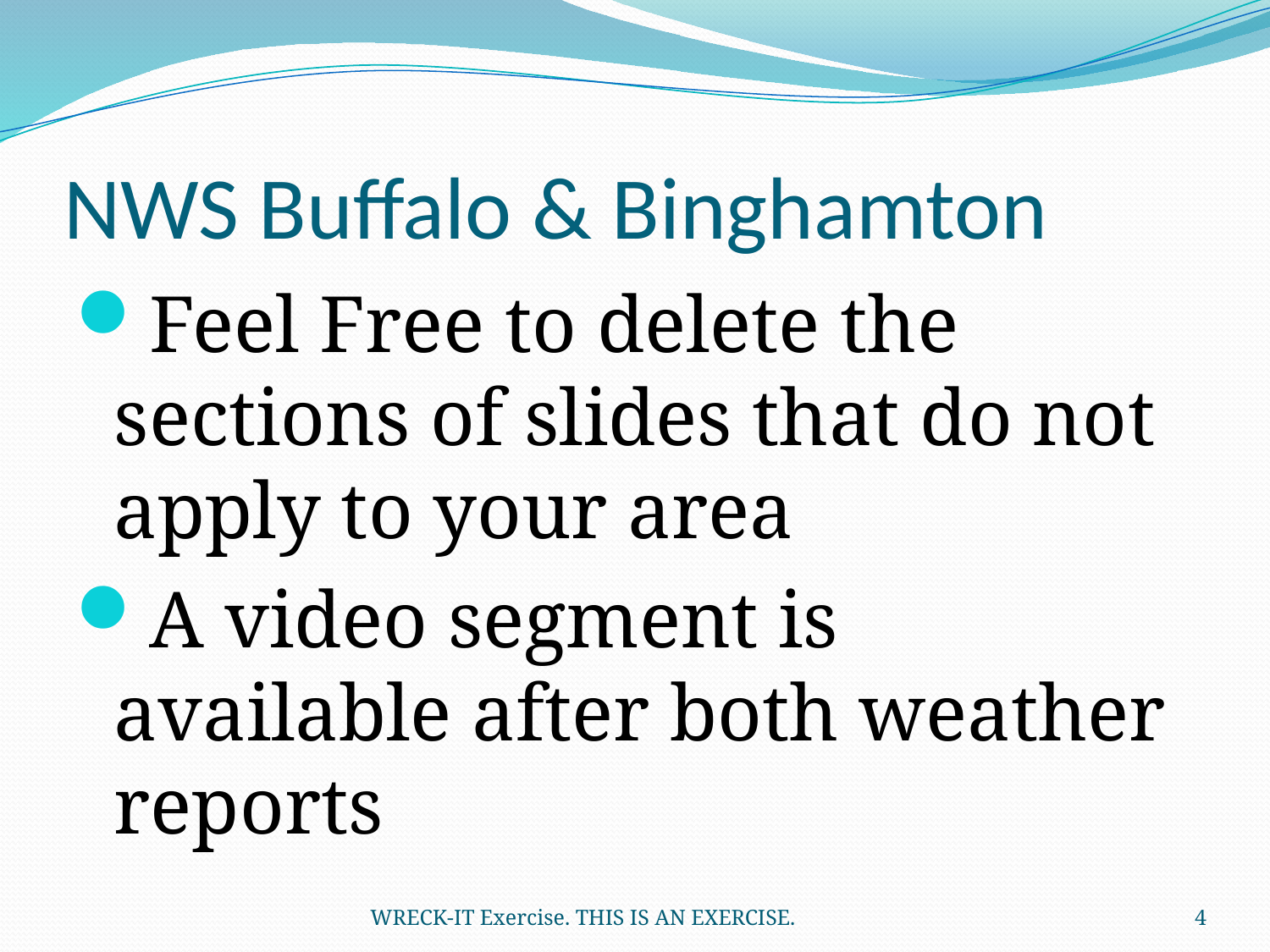

# NWS Buffalo & Binghamton
Feel Free to delete the sections of slides that do not apply to your area
A video segment is available after both weather reports
WRECK-IT Exercise. THIS IS AN EXERCISE.
4